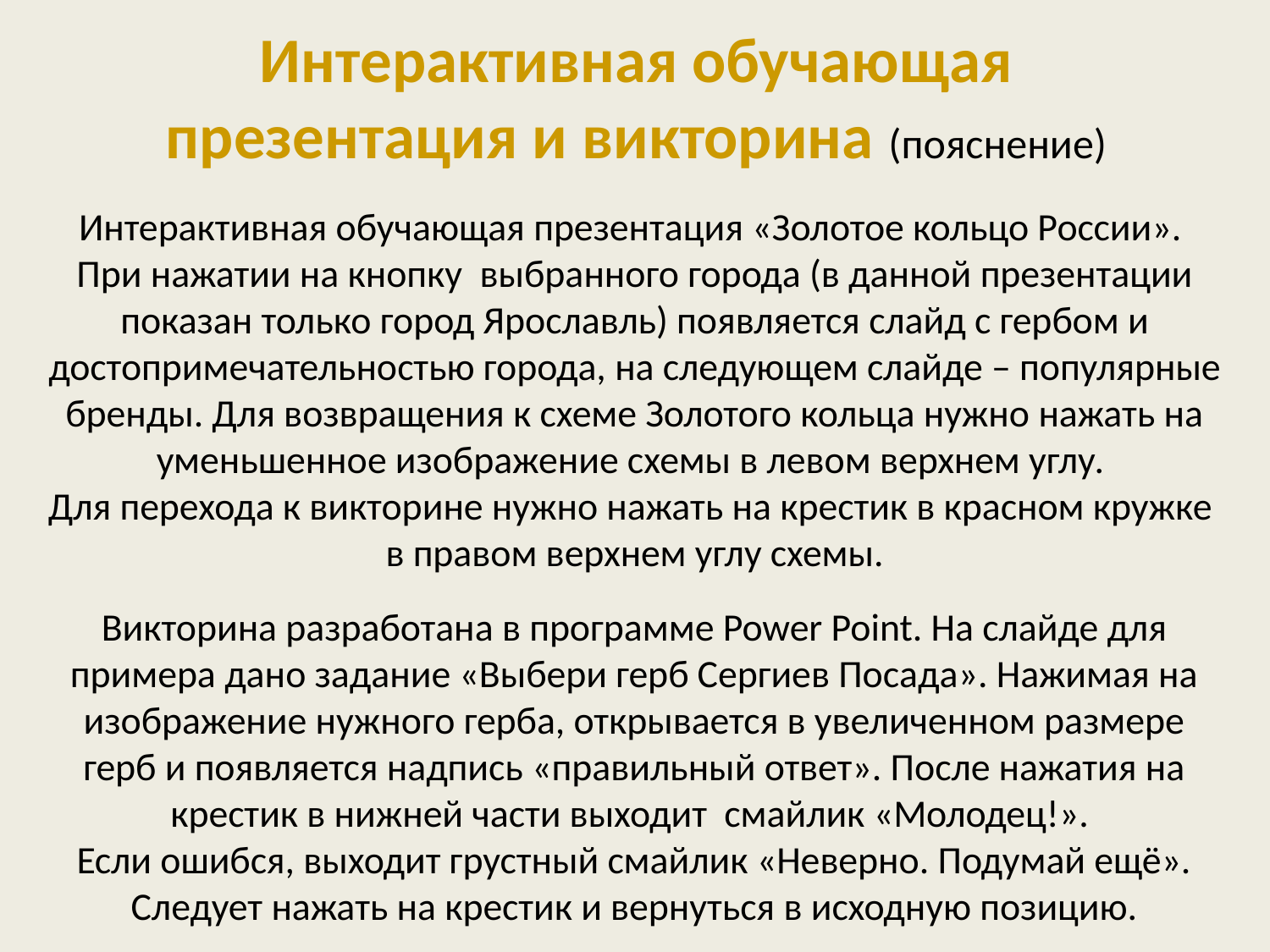

# Интерактивная обучающая презентация и викторина (пояснение)
Интерактивная обучающая презентация «Золотое кольцо России».
При нажатии на кнопку  выбранного города (в данной презентации показан только город Ярославль) появляется слайд с гербом и достопримечательностью города, на следующем слайде – популярные бренды. Для возвращения к схеме Золотого кольца нужно нажать на уменьшенное изображение схемы в левом верхнем углу.
Для перехода к викторине нужно нажать на крестик в красном кружке
в правом верхнем углу схемы.
Викторина разработана в программе Power Point. На слайде для примера дано задание «Выбери герб Сергиев Посада». Нажимая на изображение нужного герба, открывается в увеличенном размере герб и появляется надпись «правильный ответ». После нажатия на крестик в нижней части выходит  смайлик «Молодец!».
Если ошибся, выходит грустный смайлик «Неверно. Подумай ещё». Следует нажать на крестик и вернуться в исходную позицию.